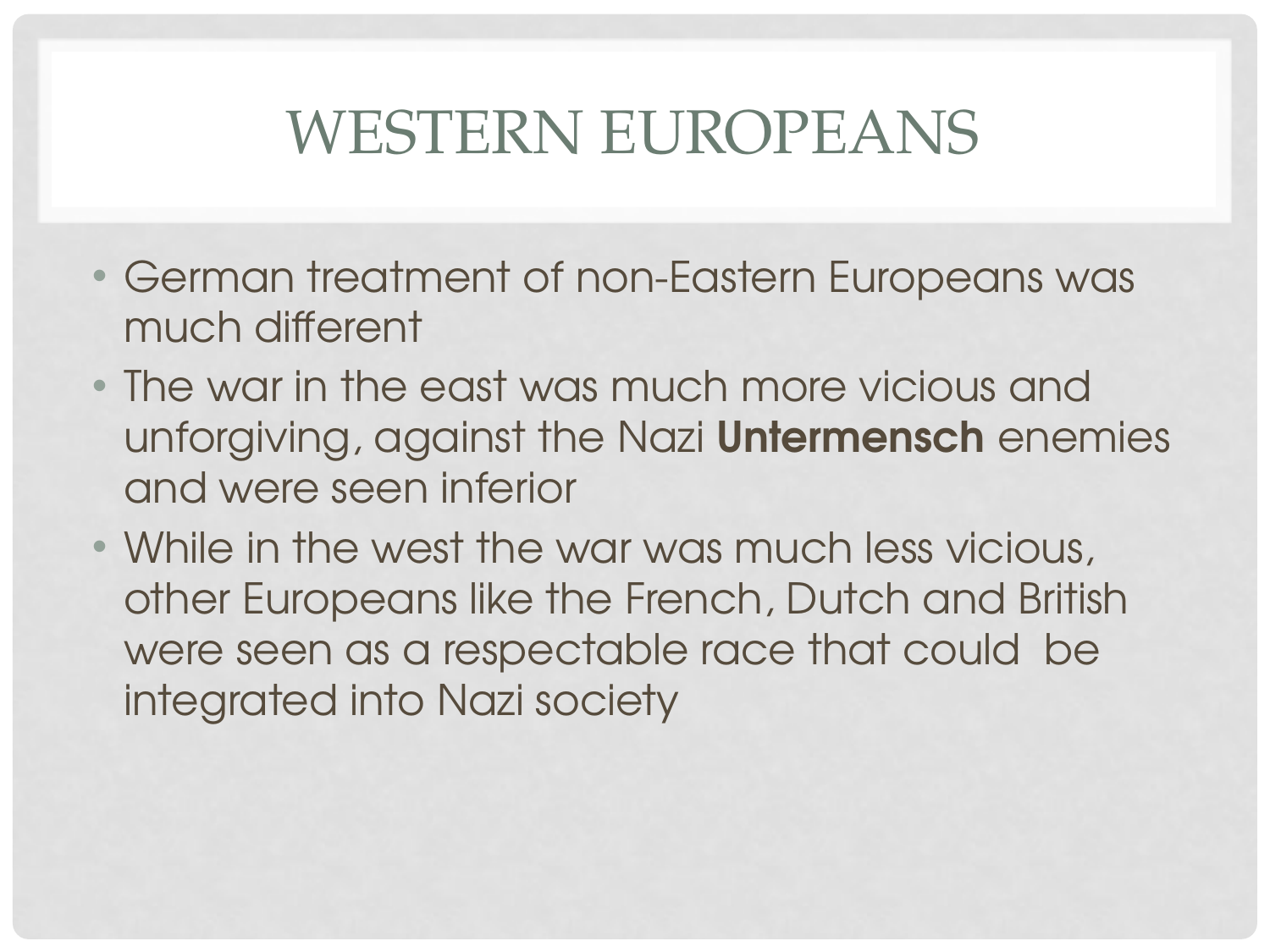

# Western Europeans
German treatment of non-Eastern Europeans was much different
The war in the east was much more vicious and unforgiving, against the Nazi Untermensch enemies and were seen inferior
While in the west the war was much less vicious, other Europeans like the French, Dutch and British were seen as a respectable race that could  be integrated into Nazi society